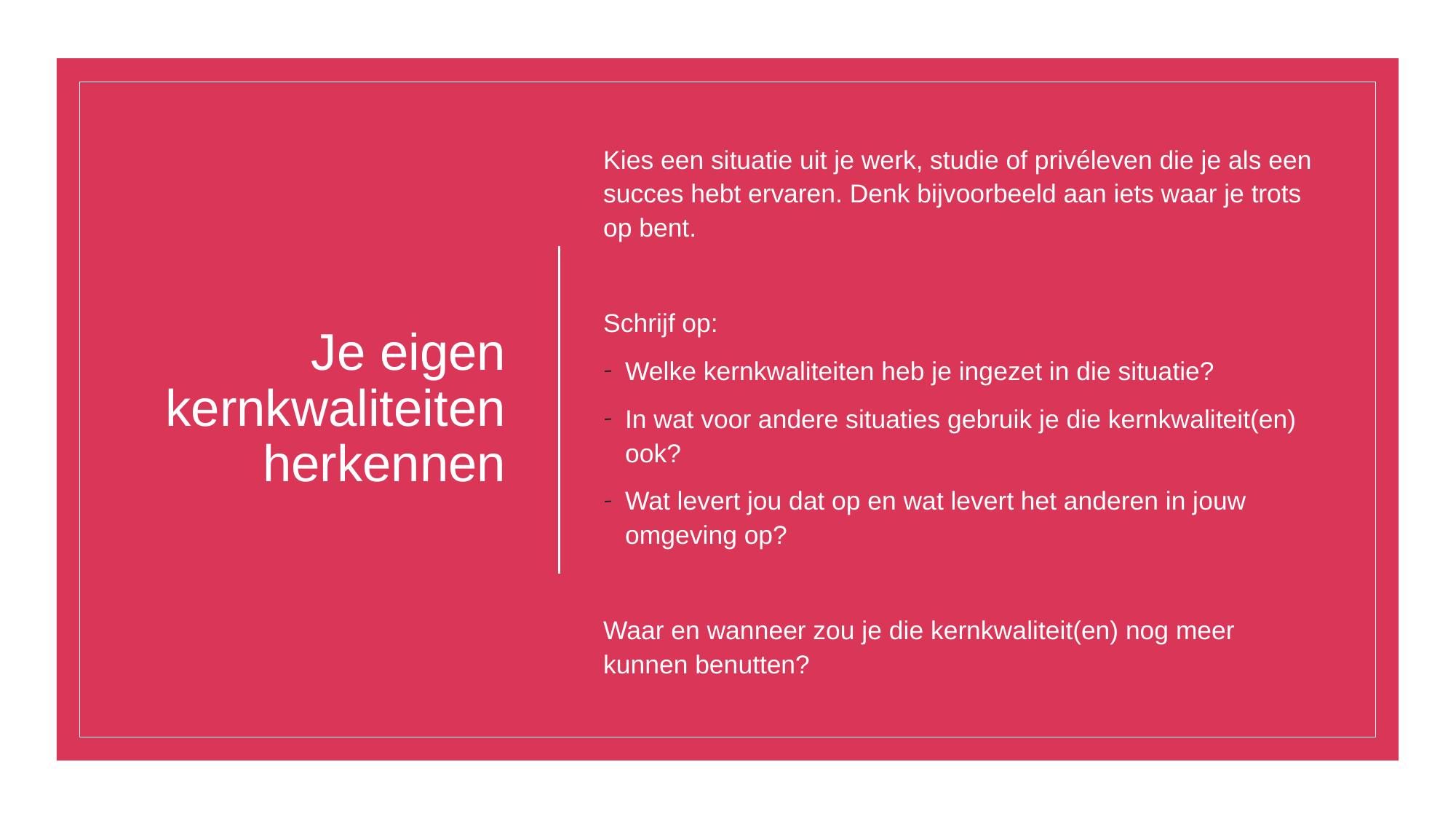

# Je eigen kernkwaliteiten herkennen
Kies een situatie uit je werk, studie of privéleven die je als een succes hebt ervaren. Denk bijvoorbeeld aan iets waar je trots op bent.

Schrijf op:
Welke kernkwaliteiten heb je ingezet in die situatie?
In wat voor andere situaties gebruik je die kernkwaliteit(en)  ook?
Wat levert jou dat op en wat levert het anderen in jouw omgeving op?

Waar en wanneer zou je die kernkwaliteit(en) nog meer kunnen benutten?